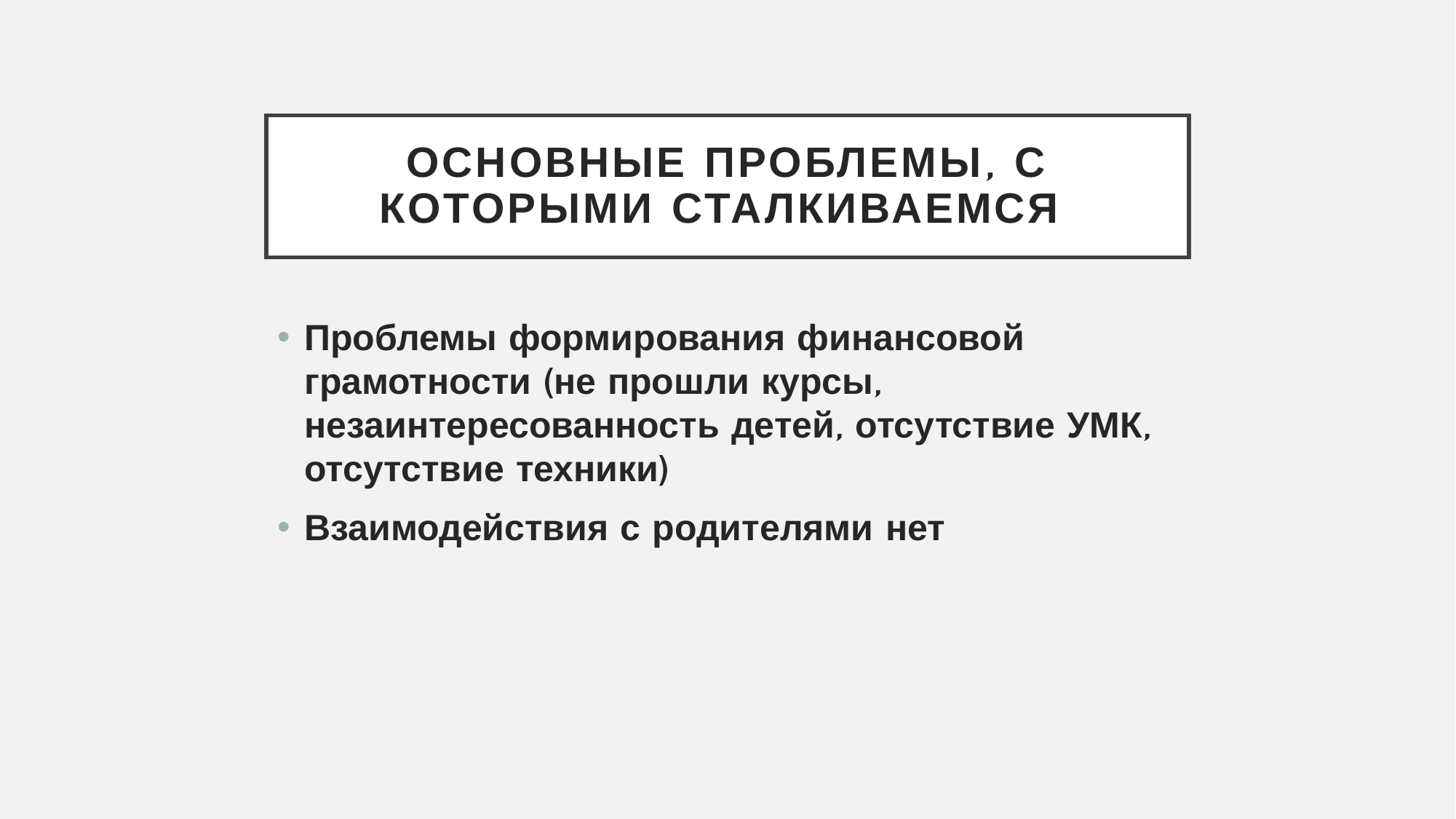

# Основные проблемы, с которыми сталкиваемся
Проблемы формирования финансовой грамотности (не прошли курсы, незаинтересованность детей, отсутствие УМК, отсутствие техники)
Взаимодействия с родителями нет